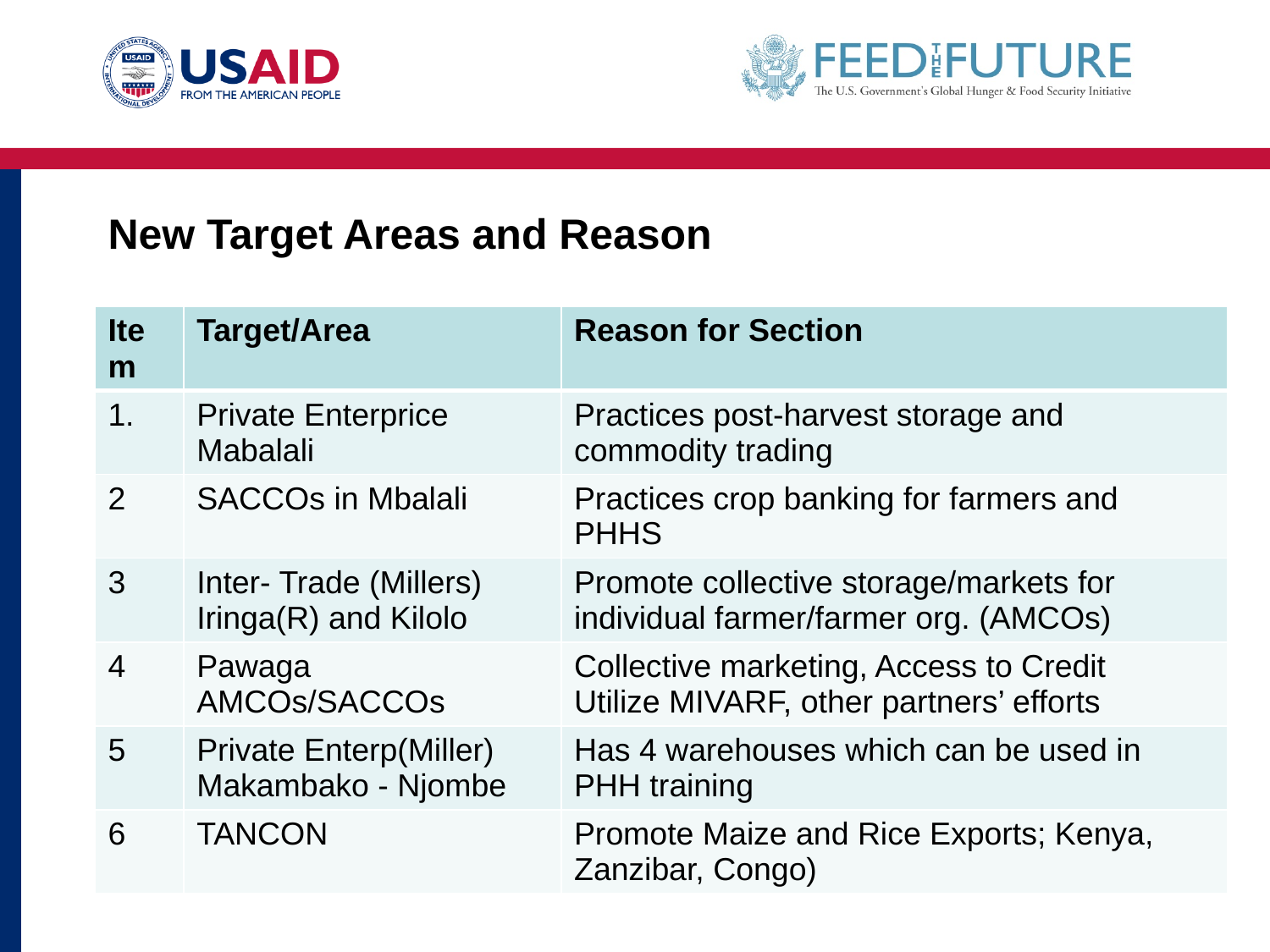

# New Target Areas and Reason
| Item | Target/Area | Reason for Section |
| --- | --- | --- |
| 1. | Private Enterprice Mabalali | Practices post-harvest storage and commodity trading |
| 2 | SACCOs in Mbalali | Practices crop banking for farmers and PHHS |
| 3 | Inter- Trade (Millers) Iringa(R) and Kilolo | Promote collective storage/markets for individual farmer/farmer org. (AMCOs) |
| 4 | Pawaga AMCOs/SACCOs | Collective marketing, Access to Credit Utilize MIVARF, other partners’ efforts |
| 5 | Private Enterp(Miller) Makambako - Njombe | Has 4 warehouses which can be used in PHH training |
| 6 | TANCON | Promote Maize and Rice Exports; Kenya, Zanzibar, Congo) |